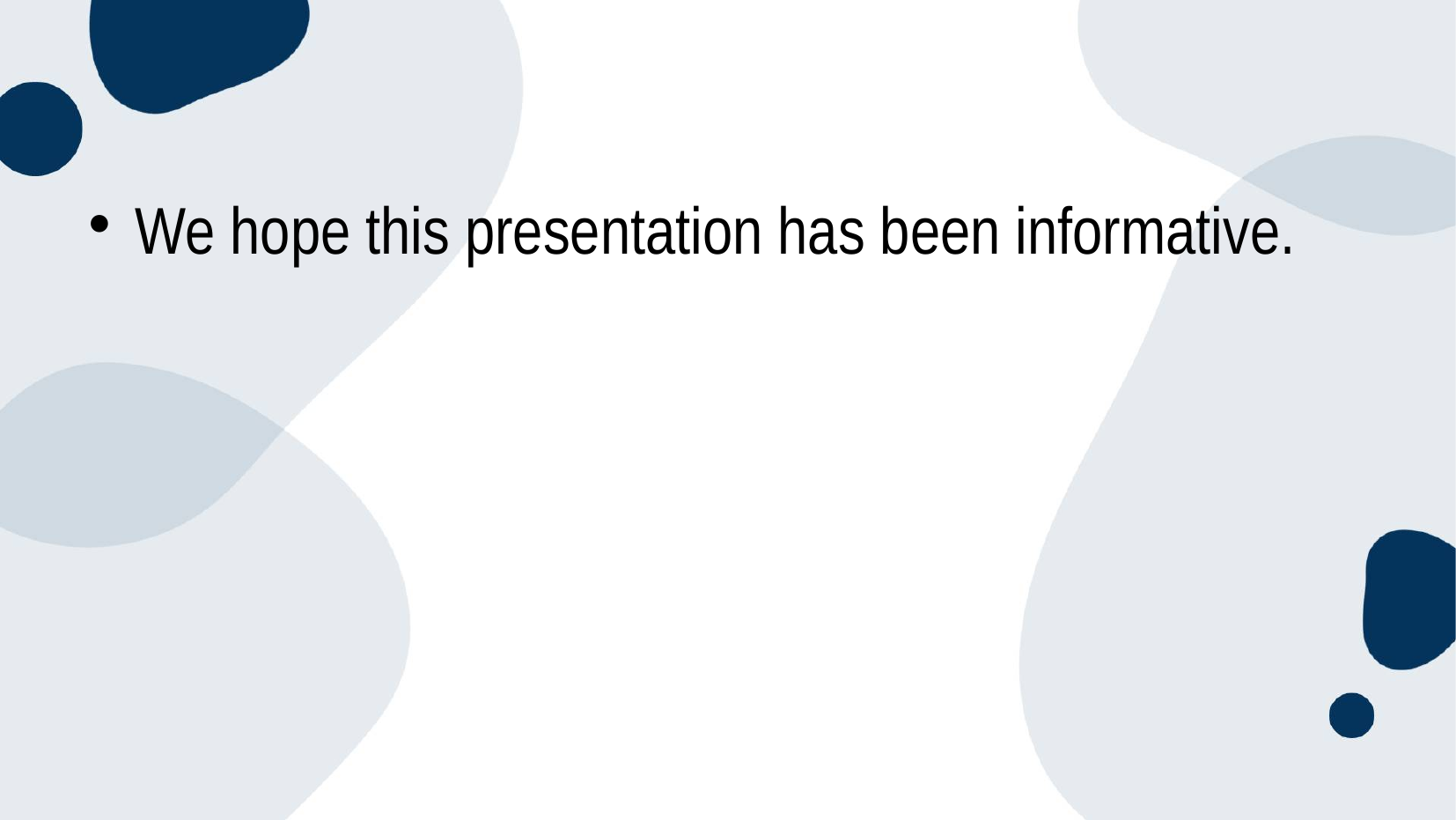

#
We hope this presentation has been informative.